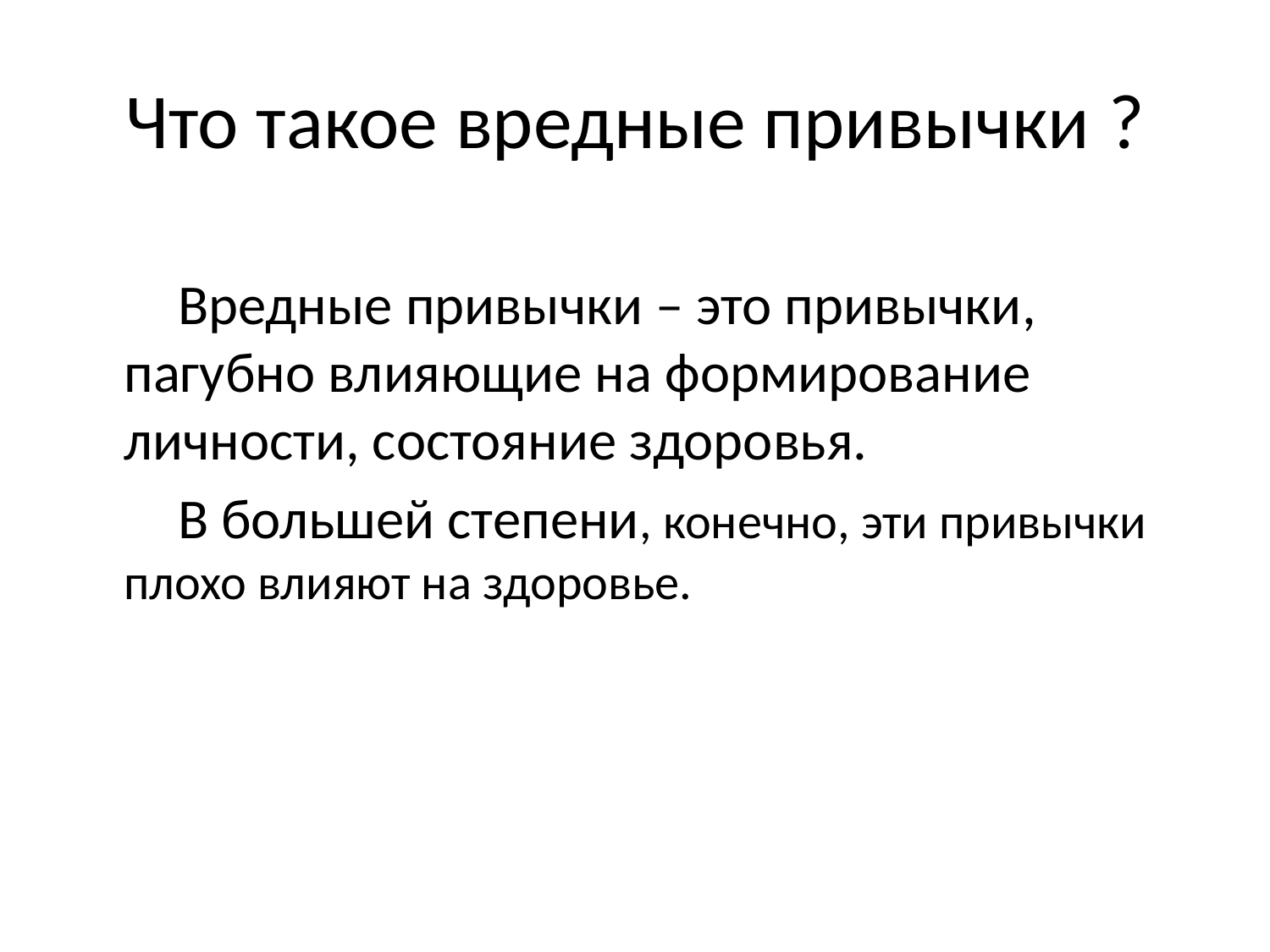

# Что такое вредные привычки ?
        Вредные привычки – это привычки, пагубно влияющие на формирование личности, состояние здоровья.
        В большей степени, конечно, эти привычки плохо влияют на здоровье.